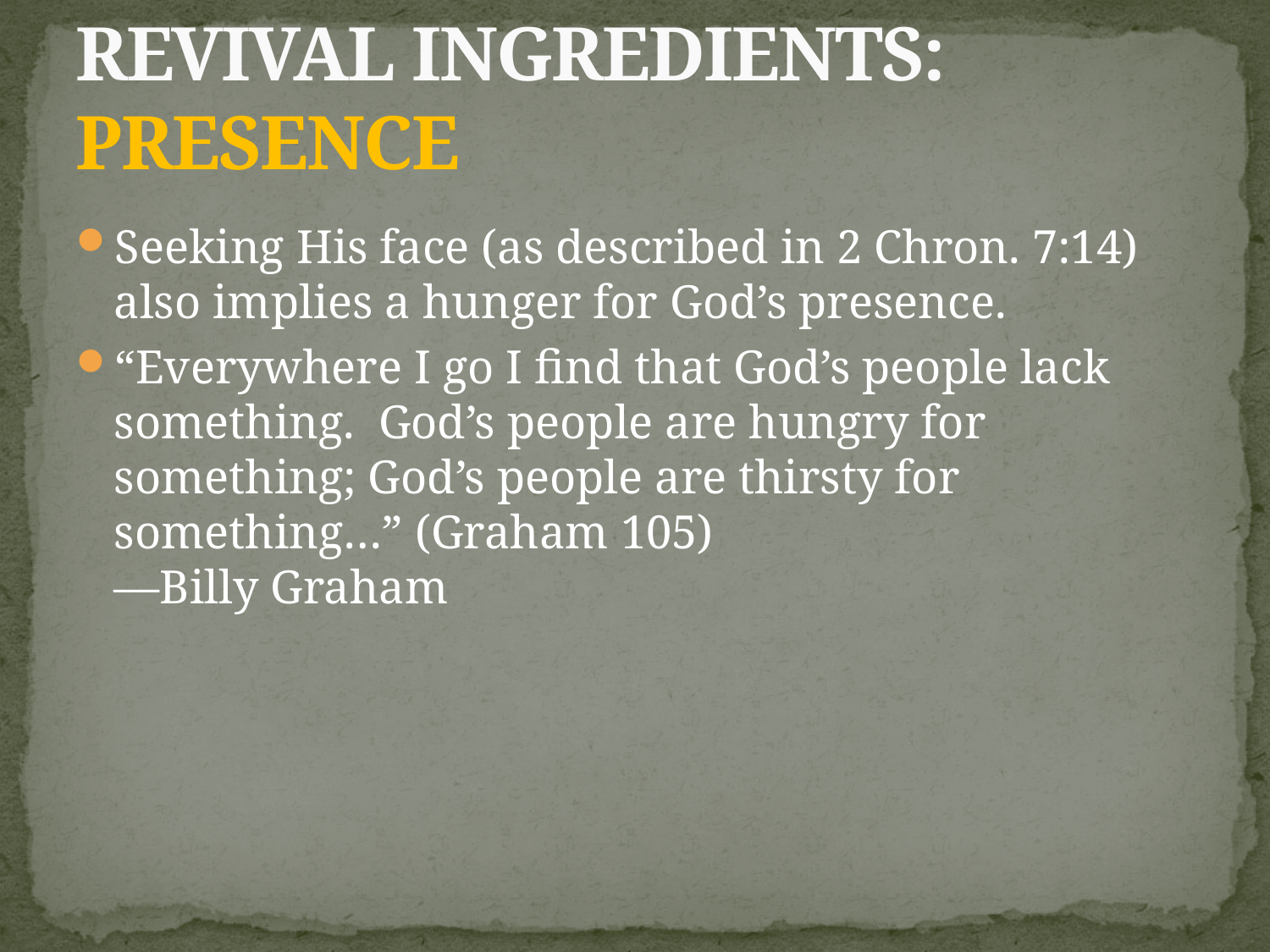

# Revival Ingredients: Presence
Seeking His face (as described in 2 Chron. 7:14) also implies a hunger for God’s presence.
“Everywhere I go I find that God’s people lack something.  God’s people are hungry for something; God’s people are thirsty for something…” (Graham 105)
—Billy Graham